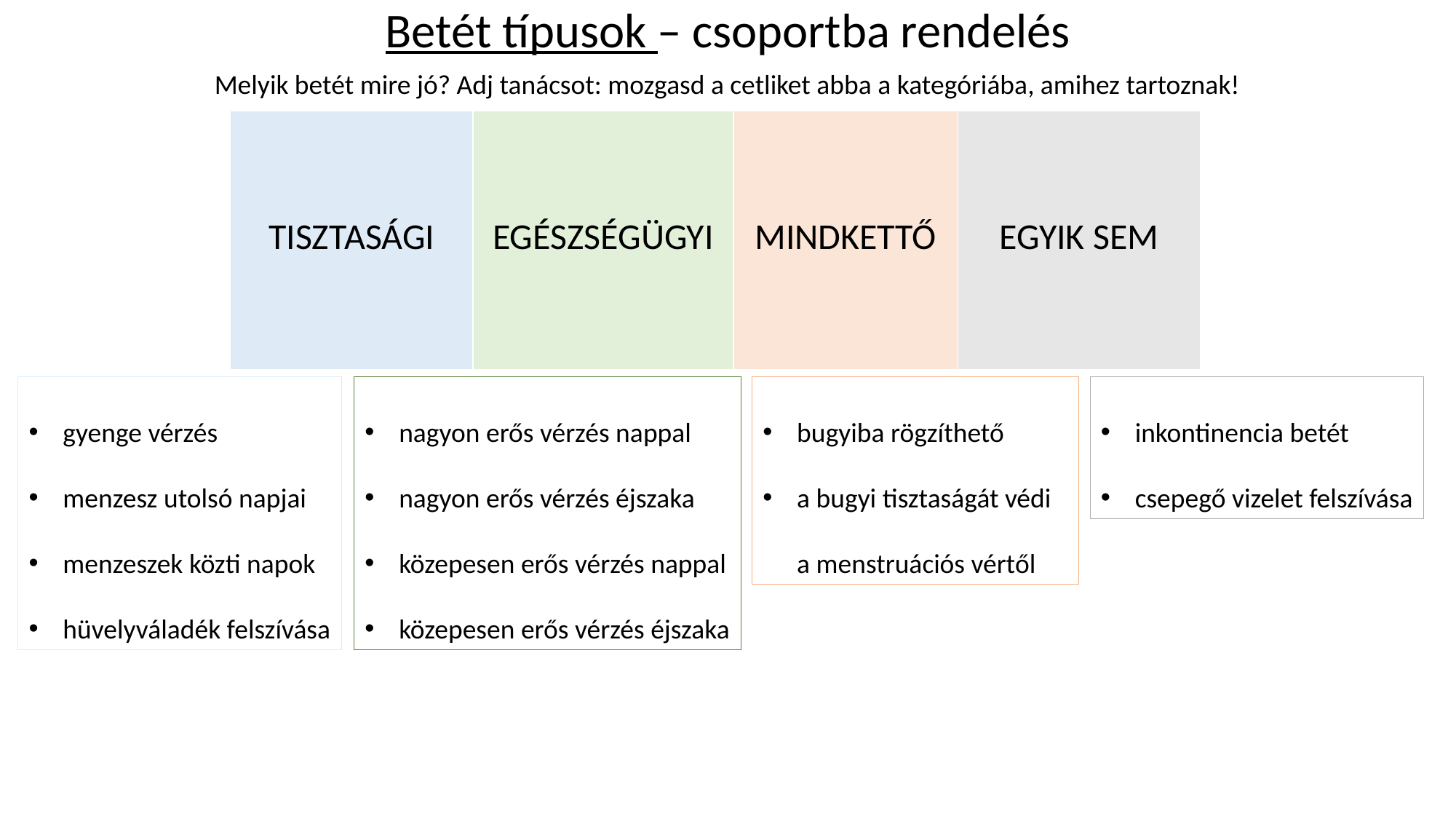

# Betét típusok – csoportba rendelés
Melyik betét mire jó? Adj tanácsot: mozgasd a cetliket abba a kategóriába, amihez tartoznak!
| TISZTASÁGI | EGÉSZSÉGÜGYI | MINDKETTŐ | EGYIK SEM |
| --- | --- | --- | --- |
gyenge vérzés
menzesz utolsó napjai
menzeszek közti napok
hüvelyváladék felszívása
nagyon erős vérzés nappal
nagyon erős vérzés éjszaka
közepesen erős vérzés nappal
közepesen erős vérzés éjszaka
bugyiba rögzíthető
a bugyi tisztaságát védi a menstruációs vértől
inkontinencia betét
csepegő vizelet felszívása